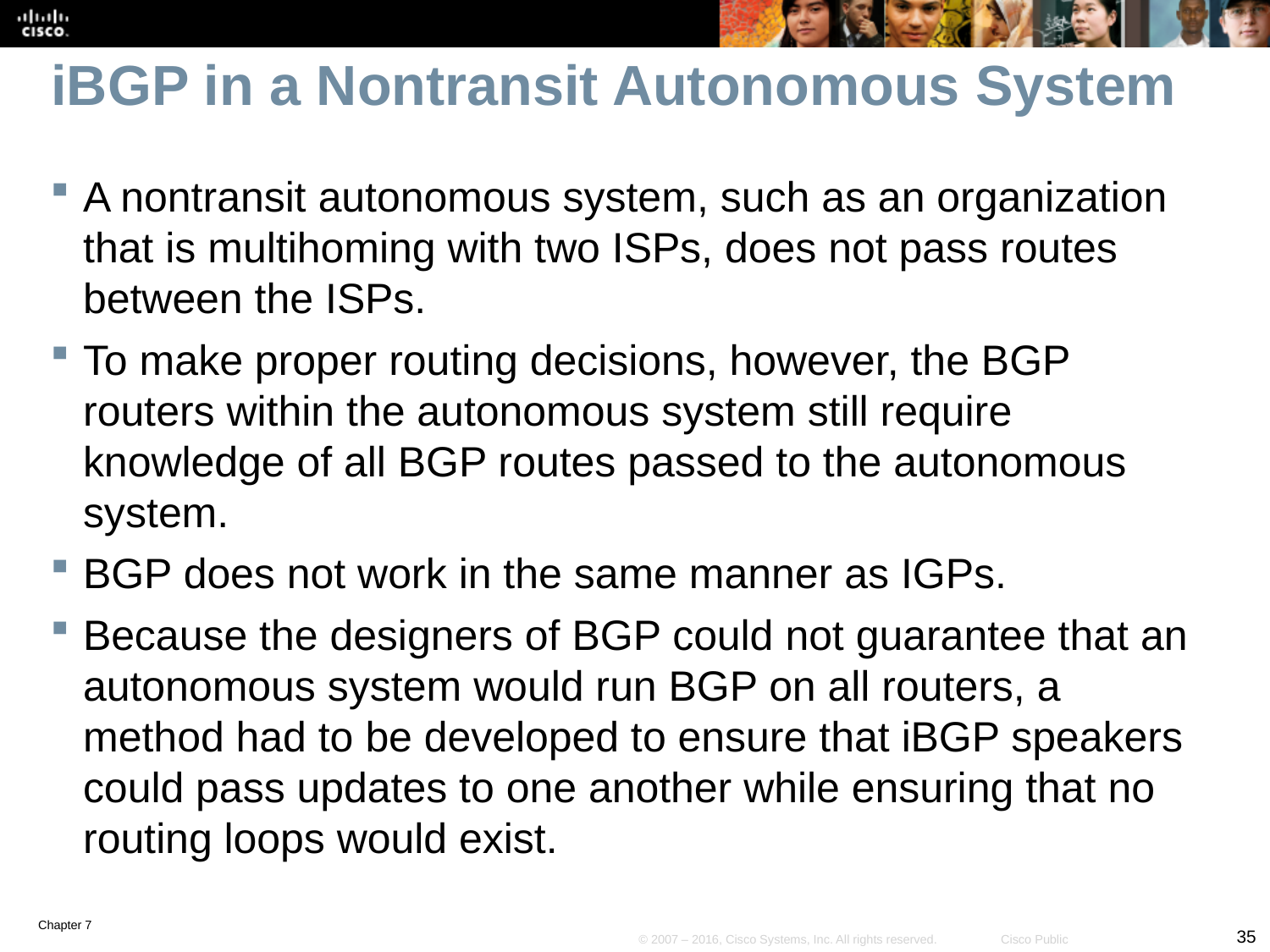

# iBGP in a Nontransit Autonomous System
A nontransit autonomous system, such as an organization that is multihoming with two ISPs, does not pass routes between the ISPs.
To make proper routing decisions, however, the BGP routers within the autonomous system still require knowledge of all BGP routes passed to the autonomous system.
BGP does not work in the same manner as IGPs.
Because the designers of BGP could not guarantee that an autonomous system would run BGP on all routers, a method had to be developed to ensure that iBGP speakers could pass updates to one another while ensuring that no routing loops would exist.